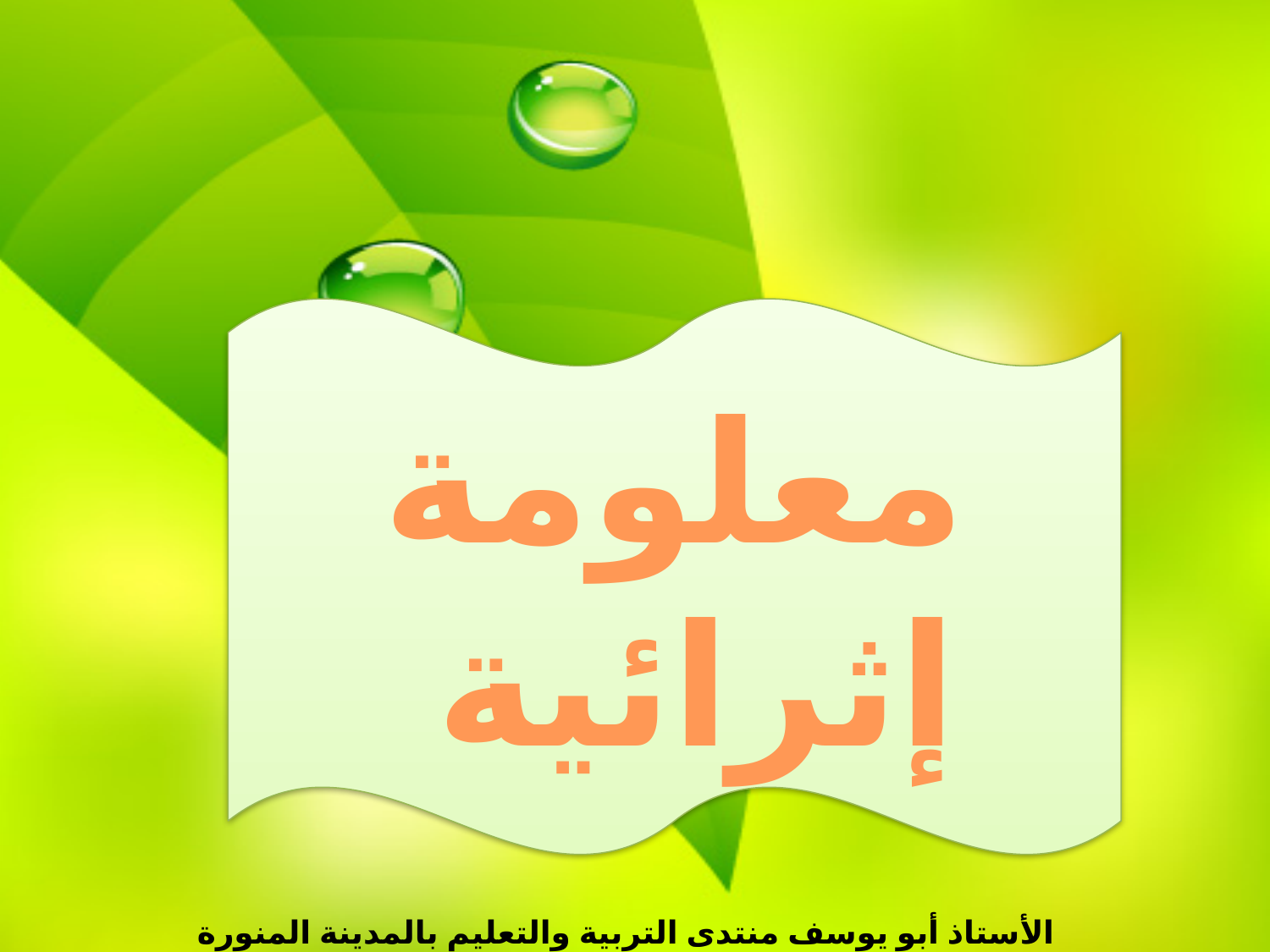

معلومة إثرائية
الأستاذ أبو يوسف منتدى التربية والتعليم بالمدينة المنورة